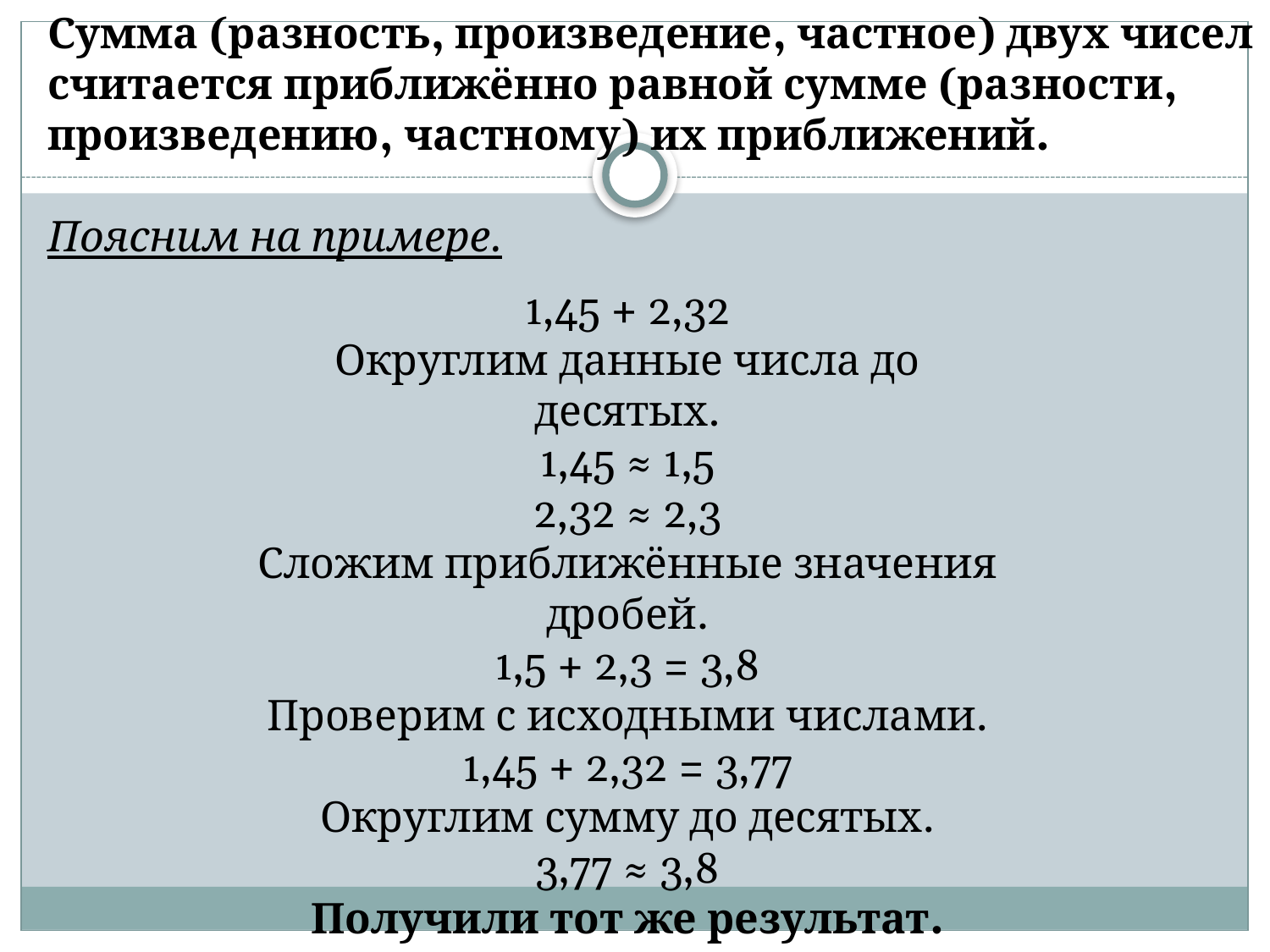

Сумма (разность, произведение, частное) двух чисел считается приближённо равной сумме (разности, произведению, частному) их приближений.

Поясним на примере.
1,45 + 2,32
Округлим данные числа до десятых.
1,45 ≈ 1,5
2,32 ≈ 2,3
Сложим приближённые значения дробей.
1,5 + 2,3 = 3,8
Проверим с исходными числами.
1,45 + 2,32 = 3,77
Округлим сумму до десятых.
3,77 ≈ 3,8
Получили тот же результат.